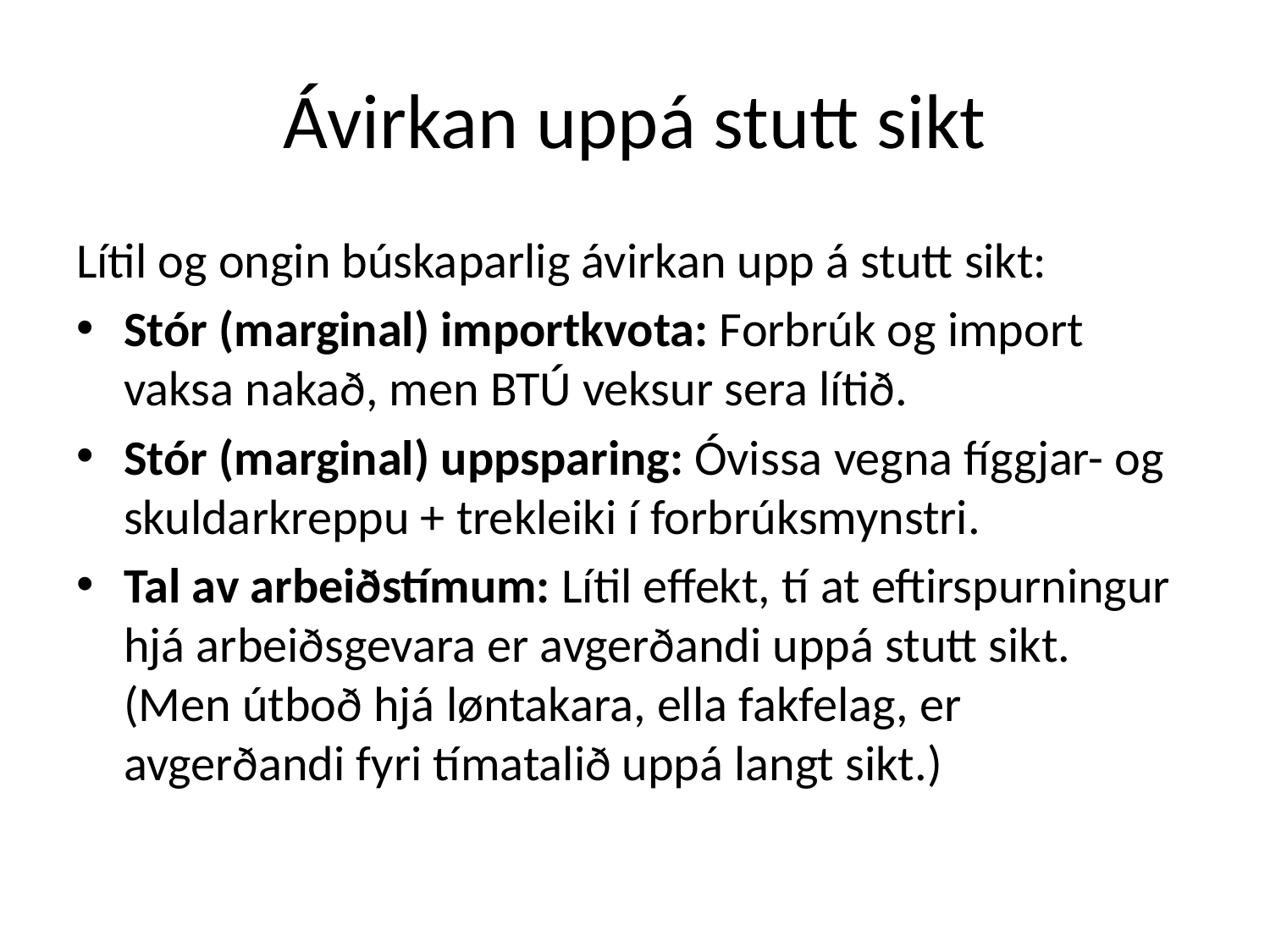

# Ávirkan uppá stutt sikt
Lítil og ongin búskaparlig ávirkan upp á stutt sikt:
Stór (marginal) importkvota: Forbrúk og import vaksa nakað, men BTÚ veksur sera lítið.
Stór (marginal) uppsparing: Óvissa vegna fíggjar- og skuldarkreppu + trekleiki í forbrúksmynstri.
Tal av arbeiðstímum: Lítil effekt, tí at eftirspurningur hjá arbeiðsgevara er avgerðandi uppá stutt sikt.
(Men útboð hjá løntakara, ella fakfelag, er avgerðandi fyri tímatalið uppá langt sikt.)